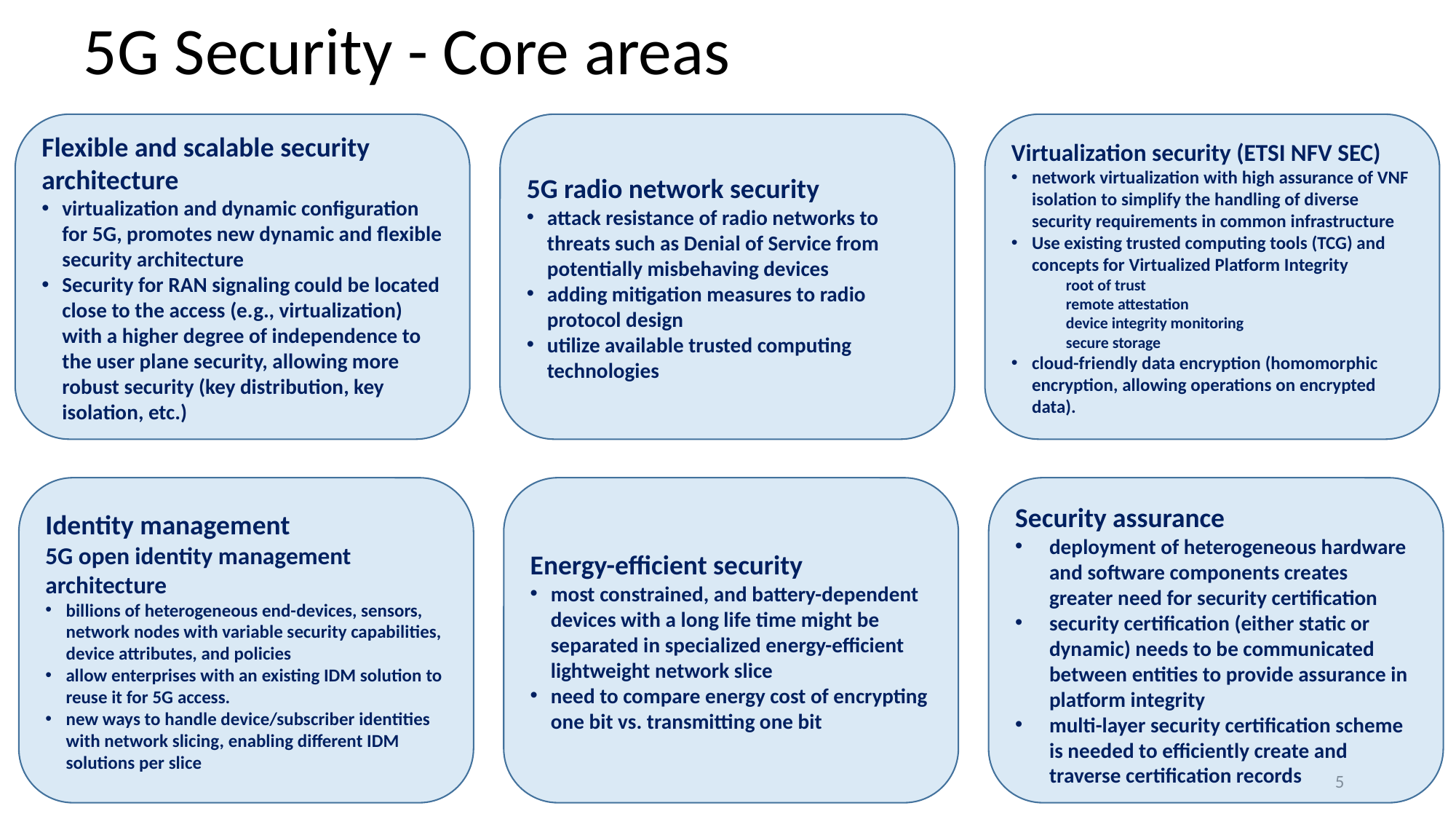

# 5G Security - Core areas
Flexible and scalable security architecture
virtualization and dynamic configuration for 5G, promotes new dynamic and flexible security architecture
Security for RAN signaling could be located close to the access (e.g., virtualization) with a higher degree of independence to the user plane security, allowing more robust security (key distribution, key isolation, etc.)
5G radio network security
attack resistance of radio networks to threats such as Denial of Service from potentially misbehaving devices
adding mitigation measures to radio protocol design
utilize available trusted computing technologies
Virtualization security (ETSI NFV SEC)
network virtualization with high assurance of VNF isolation to simplify the handling of diverse security requirements in common infrastructure
Use existing trusted computing tools (TCG) and concepts for Virtualized Platform Integrity
root of trust
remote attestation
device integrity monitoring
secure storage
cloud-friendly data encryption (homomorphic encryption, allowing operations on encrypted data).
Identity management
5G open identity management architecture
billions of heterogeneous end-devices, sensors, network nodes with variable security capabilities, device attributes, and policies
allow enterprises with an existing IDM solution to reuse it for 5G access.
new ways to handle device/subscriber identities with network slicing, enabling different IDM solutions per slice
Energy-efficient security
most constrained, and battery-dependent devices with a long life time might be separated in specialized energy-efficient lightweight network slice
need to compare energy cost of encrypting one bit vs. transmitting one bit

Security assurance
deployment of heterogeneous hardware and software components creates greater need for security certification
security certification (either static or dynamic) needs to be communicated between entities to provide assurance in platform integrity
multi-layer security certification scheme is needed to efficiently create and traverse certification records

5